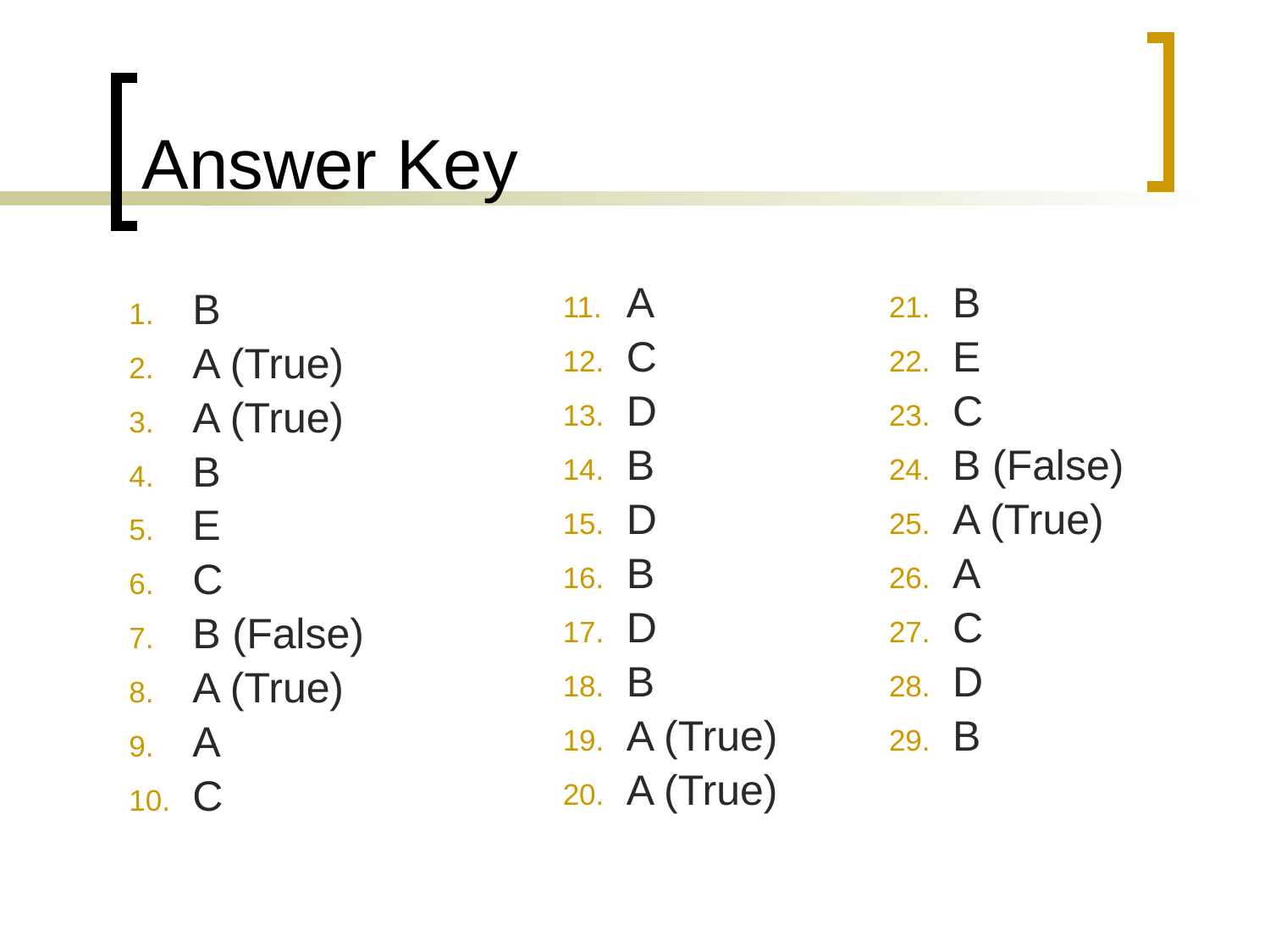

# Answer Key

B
A (True)
A (True)
B
E
C
B (False)
A (True)
A
C

A
C
D
B
D
B
D
B
A (True)
A (True)

B
E
C
B (False)
A (True)
A
C
D
B